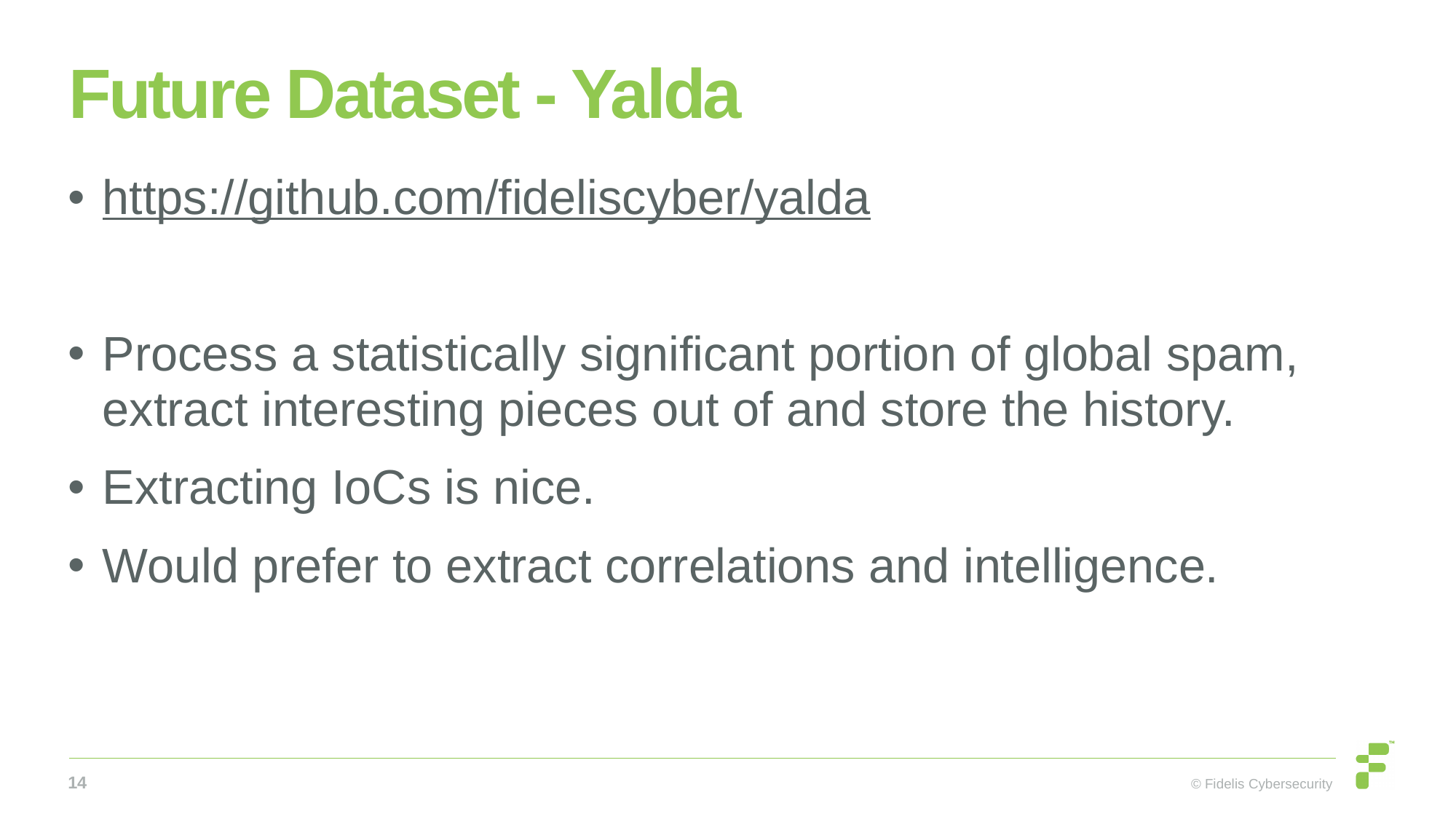

# Future Dataset - Yalda
https://github.com/fideliscyber/yalda

Process a statistically significant portion of global spam, extract interesting pieces out of and store the history.
Extracting IoCs is nice.
Would prefer to extract correlations and intelligence.
14